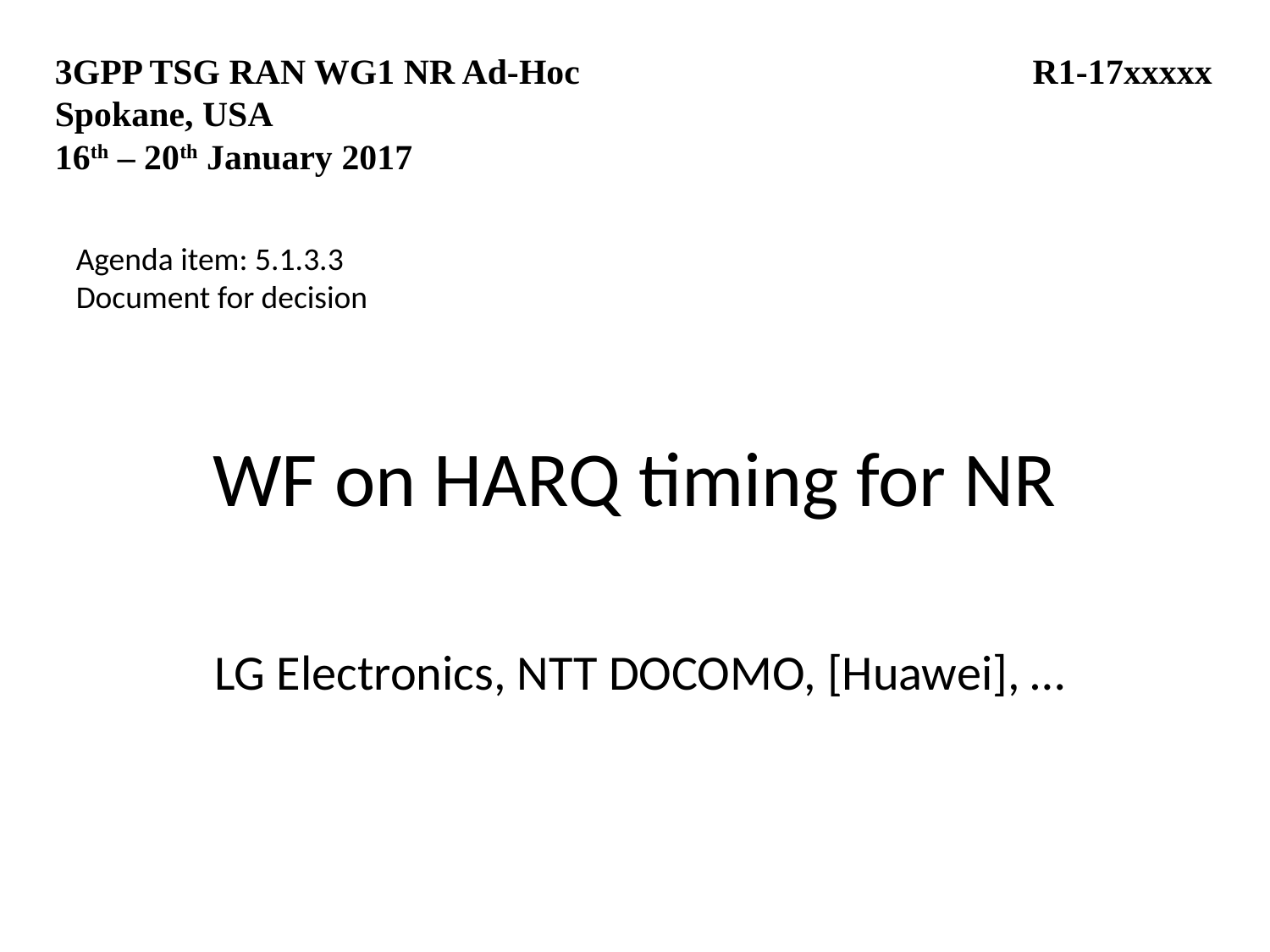

3GPP TSG RAN WG1 NR Ad-Hoc			          R1-17xxxxx Spokane, USA
16th – 20th January 2017
Agenda item: 5.1.3.3
Document for decision
# WF on HARQ timing for NR
LG Electronics, NTT DOCOMO, [Huawei], …